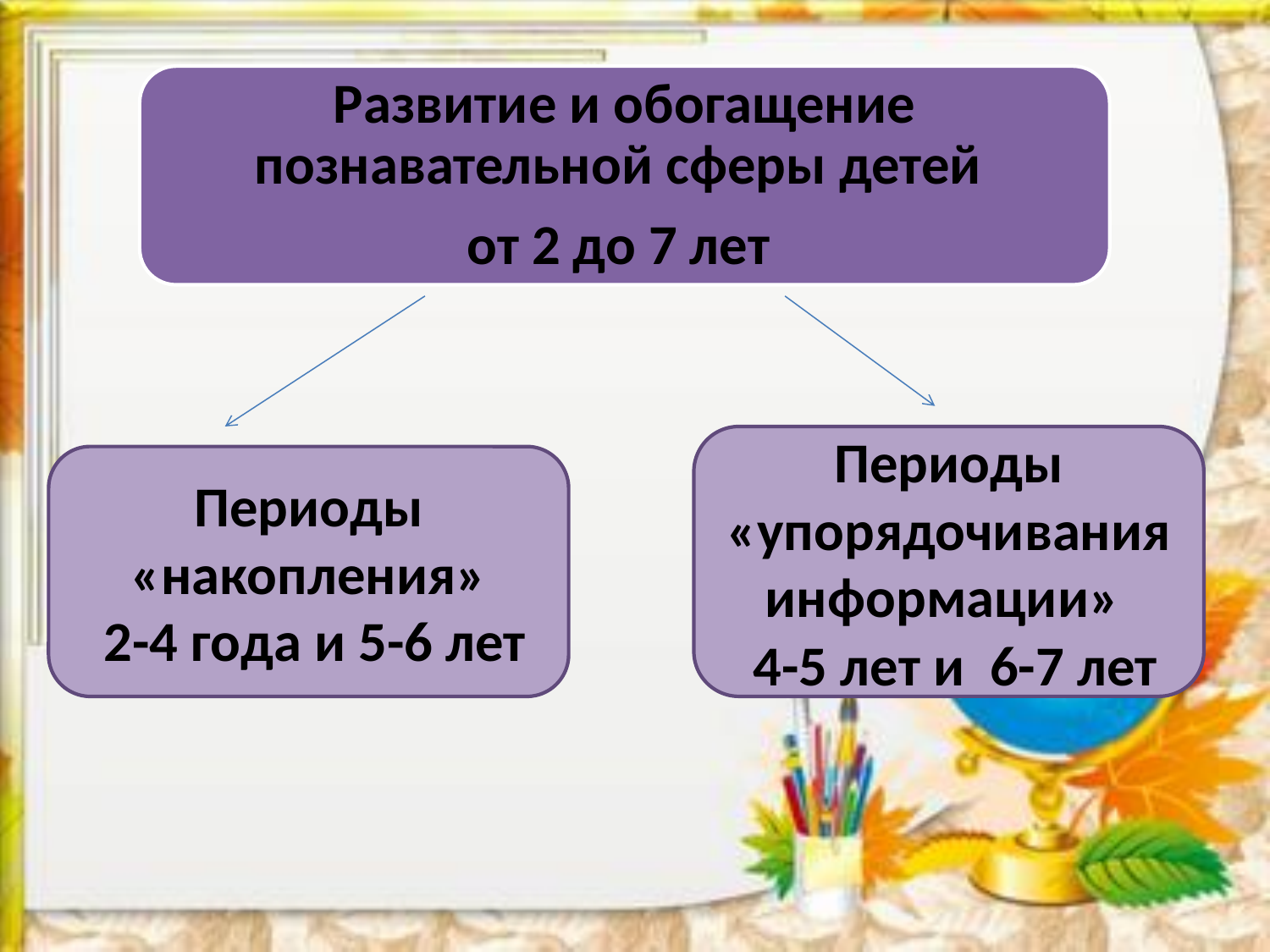

Развитие и обогащение познавательной сферы детей
от 2 до 7 лет
Периоды
«упорядочивания информации»
 4-5 лет и  6-7 лет
Периоды «накопления»
 2-4 года и 5-6 лет